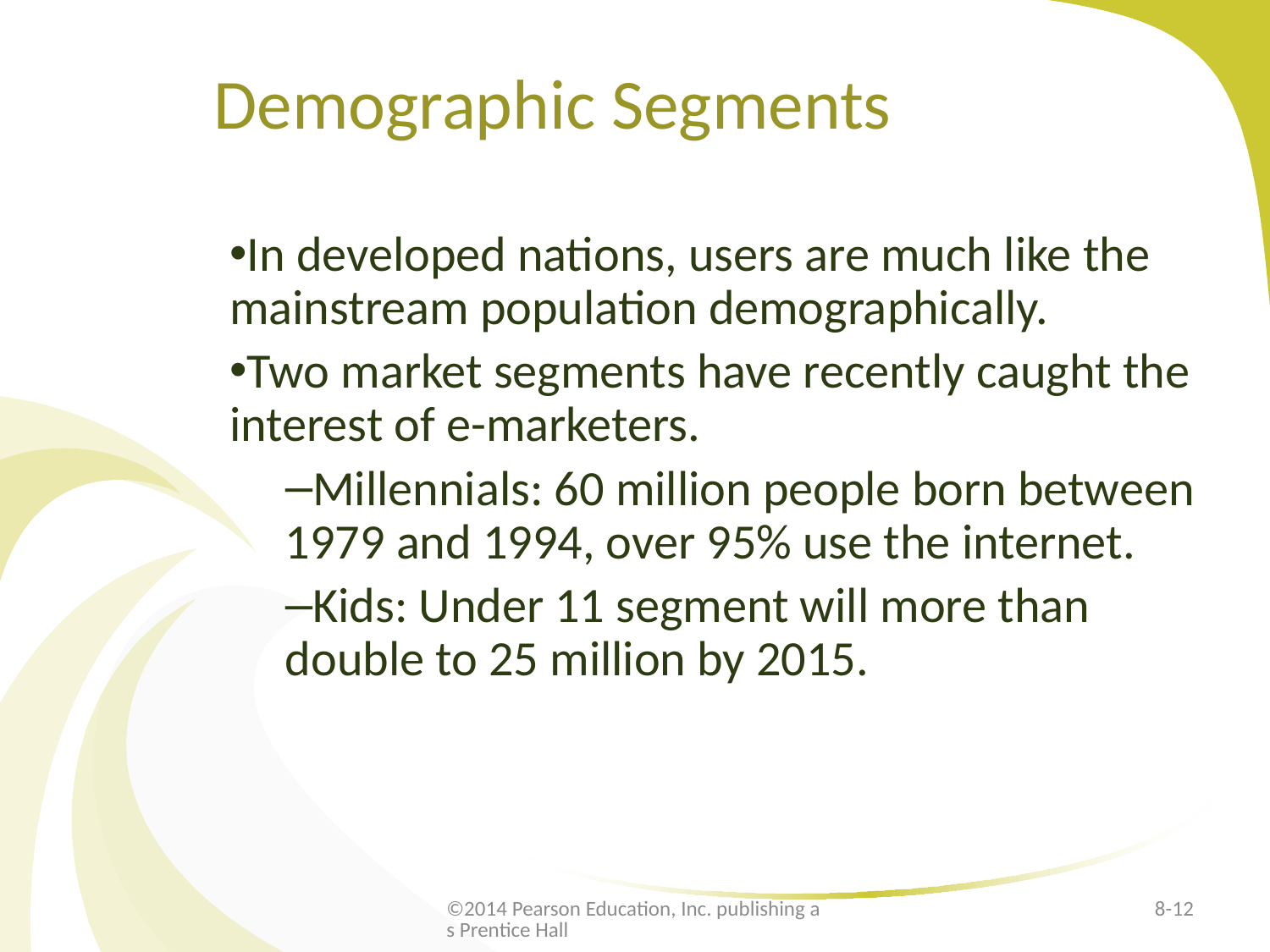

# Demographic Segments
In developed nations, users are much like the mainstream population demographically.
Two market segments have recently caught the interest of e-marketers.
Millennials: 60 million people born between 1979 and 1994, over 95% use the internet.
Kids: Under 11 segment will more than double to 25 million by 2015.
©2014 Pearson Education, Inc. publishing as Prentice Hall
8-12